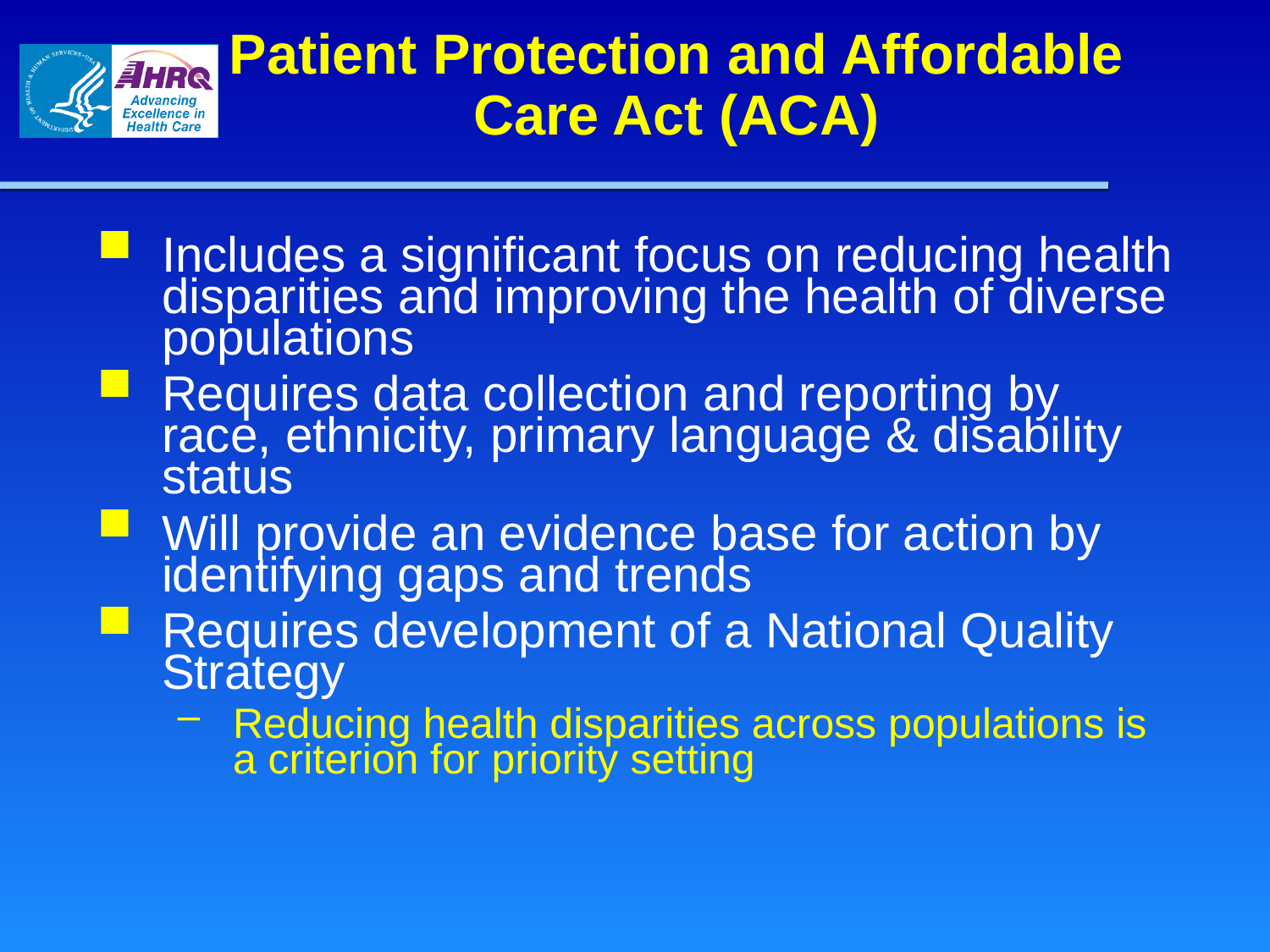

# Patient Protection and Affordable Care Act (ACA)
Includes a significant focus on reducing health disparities and improving the health of diverse populations
Requires data collection and reporting by race, ethnicity, primary language & disability status
Will provide an evidence base for action by identifying gaps and trends
Requires development of a National Quality Strategy
Reducing health disparities across populations is a criterion for priority setting